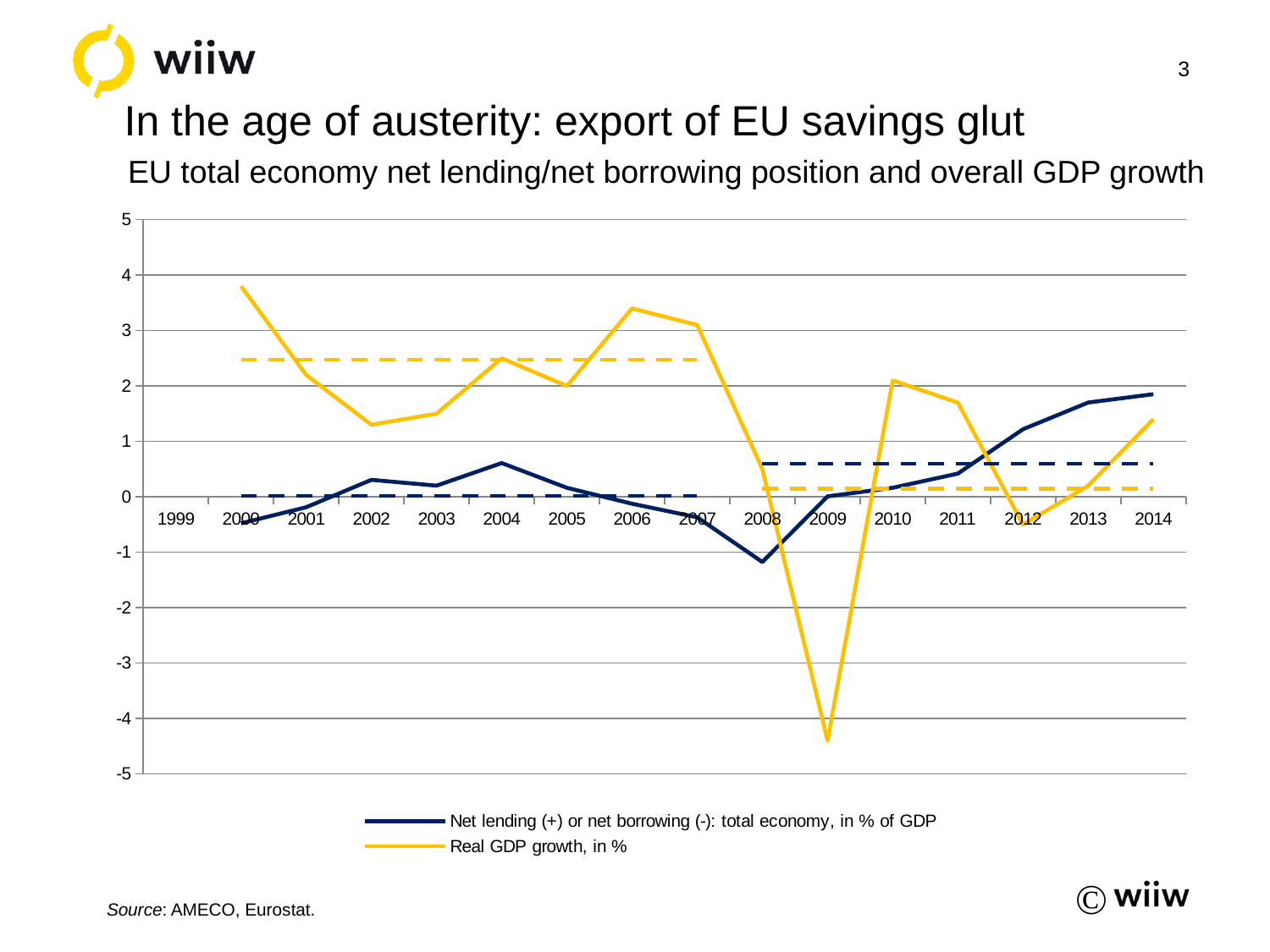

# In the age of austerity: export of EU savings glut
EU total economy net lending/net borrowing position and overall GDP growth

### Chart

| Category | Net lending (+) or net borrowing (-): total economy, in % of GDP | Real GDP growth, in % | x1 | x2 | y1 | y2 |
|---|---|---|---|---|---|---|
| 1999 | None | None | None | None | None | None |
| 2000 | -0.47801957046213434 | 3.8 | 0.014807865036241138 | 2.475 | None | None |
| 2001 | -0.188406917574672 | 2.2 | 0.014807865036241138 | 2.475 | None | None |
| 2002 | 0.30574068031452756 | 1.3 | 0.014807865036241138 | 2.475 | None | None |
| 2003 | 0.2014942225364432 | 1.5 | 0.014807865036241138 | 2.475 | None | None |
| 2004 | 0.6087582011191528 | 2.5 | 0.014807865036241138 | 2.475 | None | None |
| 2005 | 0.16274819473035781 | 2.0 | 0.014807865036241138 | 2.475 | None | None |
| 2006 | -0.12452534996462185 | 3.4 | 0.014807865036241138 | 2.475 | None | None |
| 2007 | -0.36932654040912405 | 3.1 | 0.014807865036241138 | 2.475 | None | None |
| 2008 | -1.177075582401939 | 0.5 | None | None | 0.5977100866176198 | 0.1428571428571428 |
| 2009 | 0.007409692082865179 | -4.4 | None | None | 0.5977100866176198 | 0.1428571428571428 |
| 2010 | 0.16289844560881367 | 2.1 | None | None | 0.5977100866176198 | 0.1428571428571428 |
| 2011 | 0.4184482231472989 | 1.7 | None | None | 0.5977100866176198 | 0.1428571428571428 |
| 2012 | 1.2197621625163242 | -0.5 | None | None | 0.5977100866176198 | 0.1428571428571428 |
| 2013 | 1.7008864281058755 | 0.2 | None | None | 0.5977100866176198 | 0.1428571428571428 |
| 2014 | 1.8516412372641007 | 1.4 | None | None | 0.5977100866176198 | 0.1428571428571428 |

Source: AMECO, Eurostat.